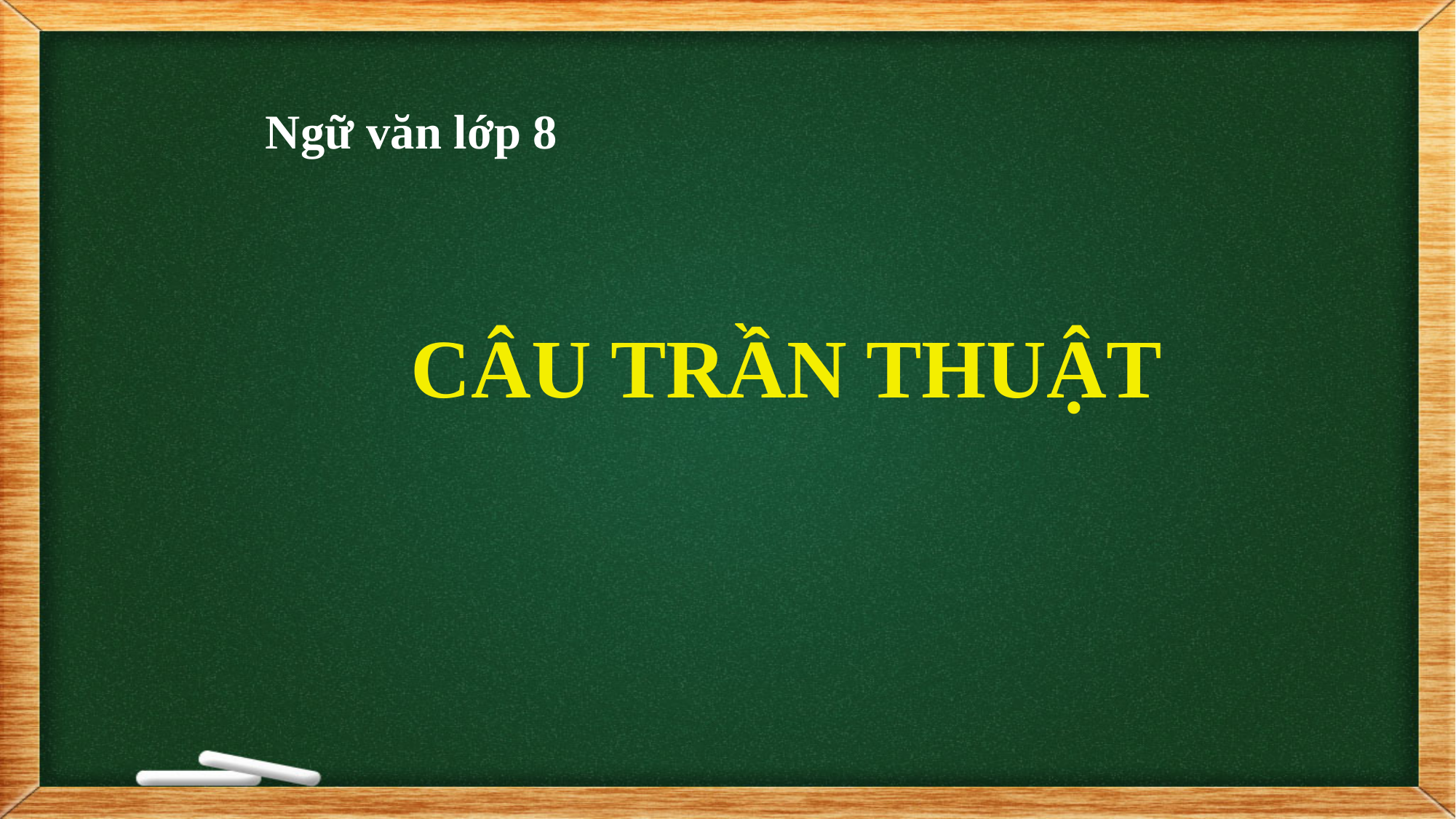

Ngữ văn lớp 8
CÂU TRẦN THUẬT